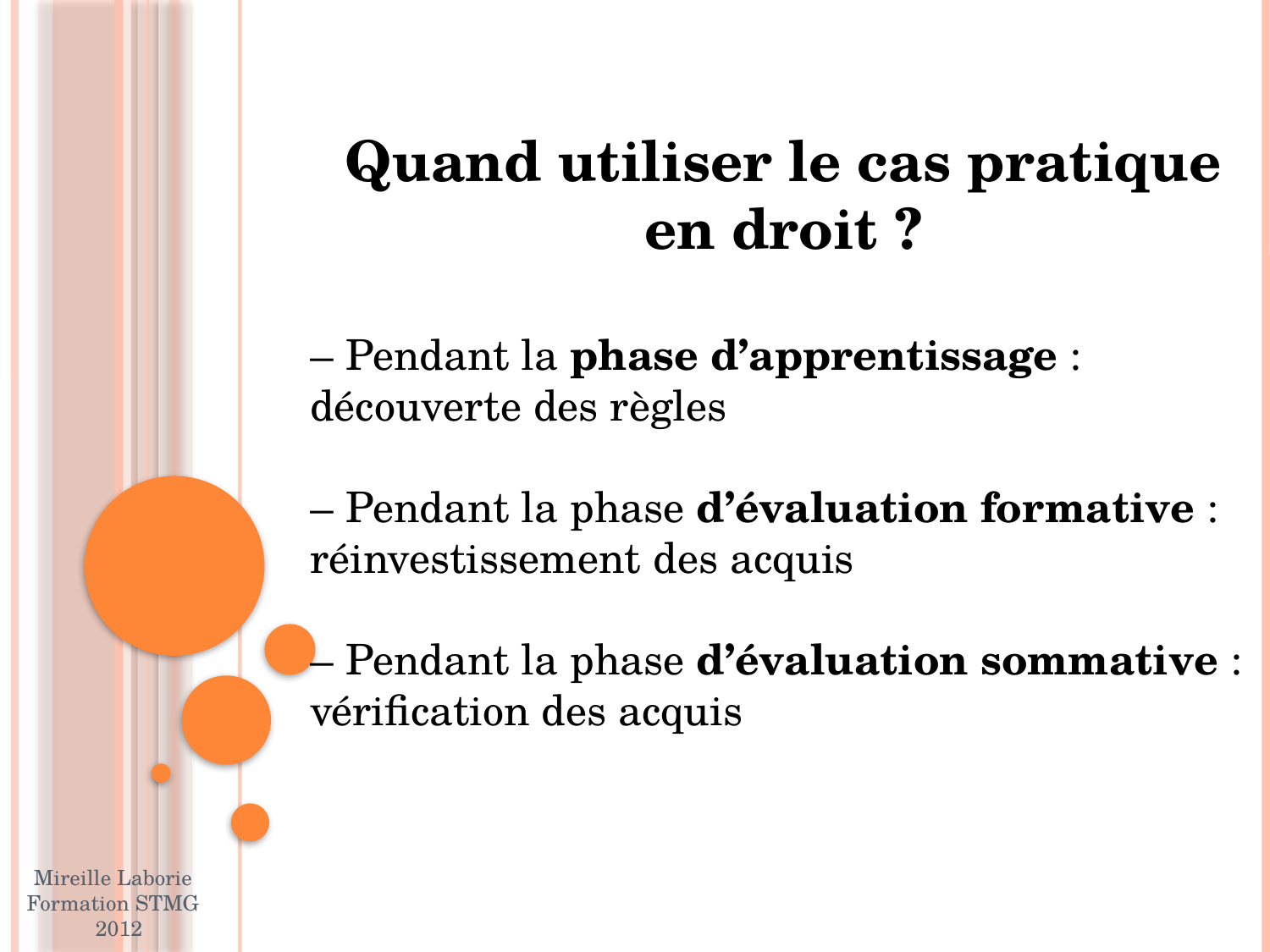

Quand utiliser le cas pratique en droit ?

– Pendant la phase d’apprentissage : découverte des règles

– Pendant la phase d’évaluation formative :
réinvestissement des acquis

– Pendant la phase d’évaluation sommative :
vérification des acquis
Mireille Laborie
Formation STMG
2012